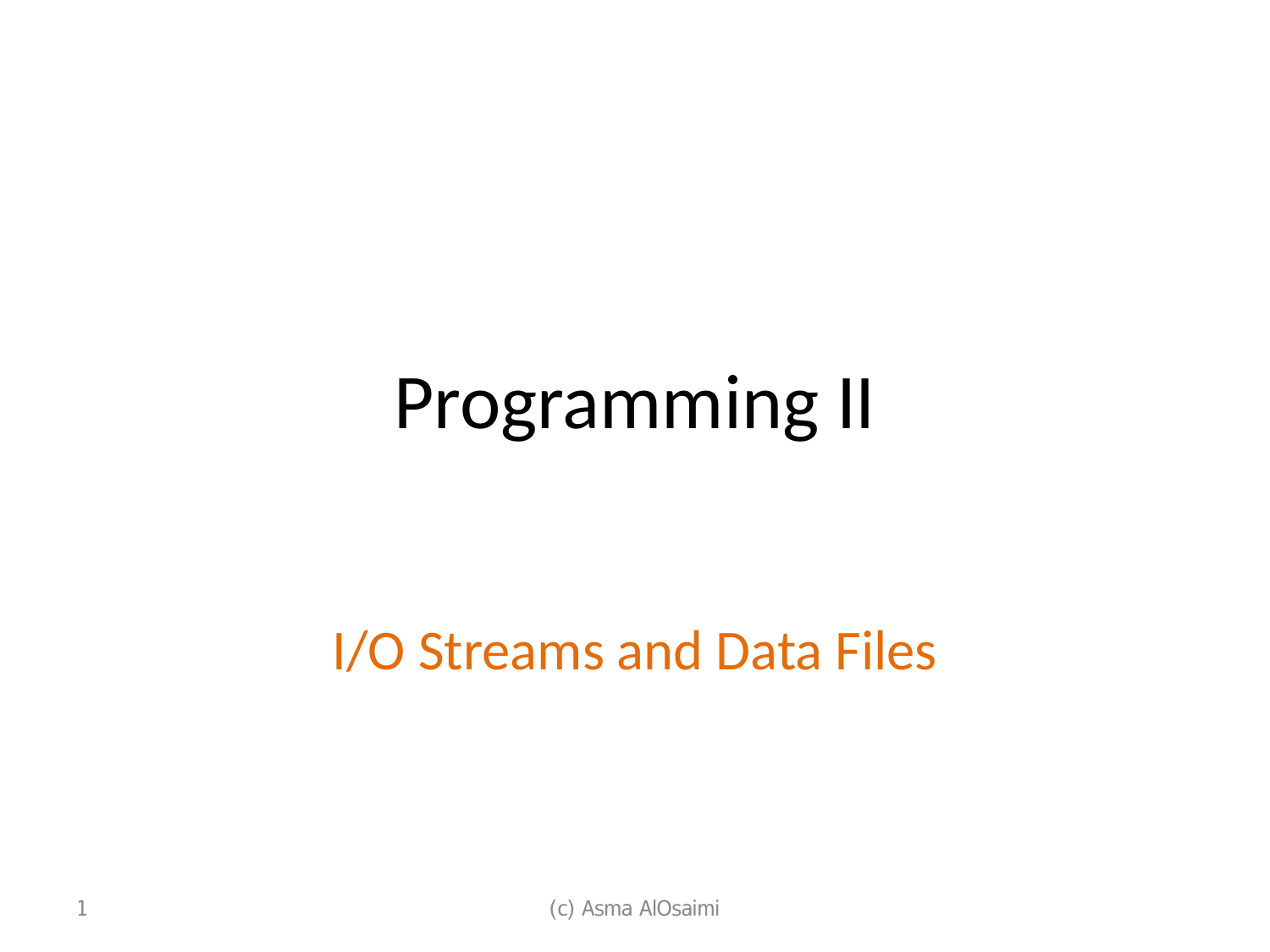

# Programming II
I/O Streams and Data Files
1
(c) Asma AlOsaimi